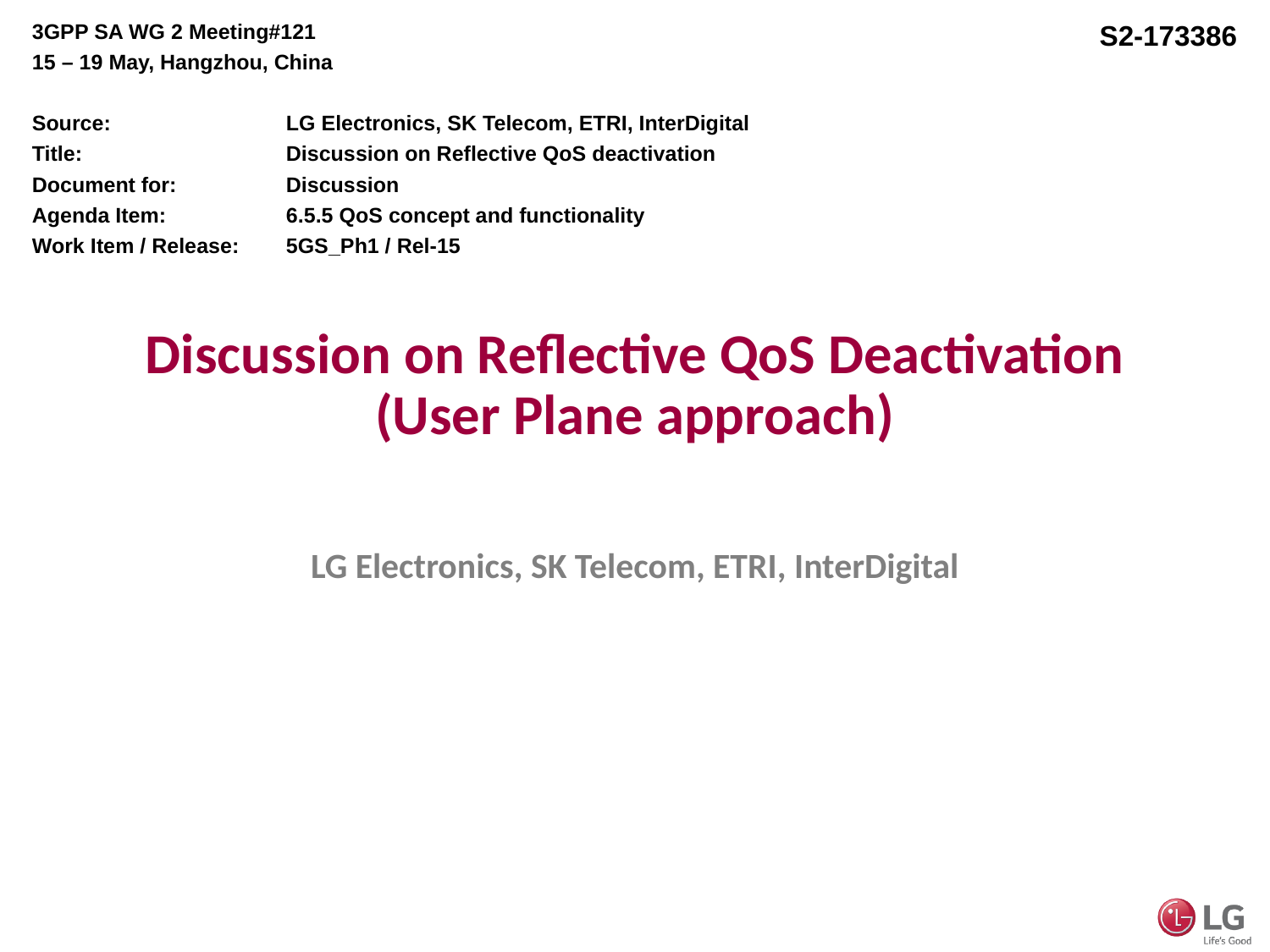

3GPP SA WG 2 Meeting#121
15 – 19 May, Hangzhou, China

Source:		LG Electronics, SK Telecom, ETRI, InterDigital
Title:		Discussion on Reflective QoS deactivation
Document for:	Discussion
Agenda Item:	6.5.5 QoS concept and functionality
Work Item / Release:	5GS_Ph1 / Rel-15
S2-173386
# Discussion on Reflective QoS Deactivation (User Plane approach)
LG Electronics, SK Telecom, ETRI, InterDigital